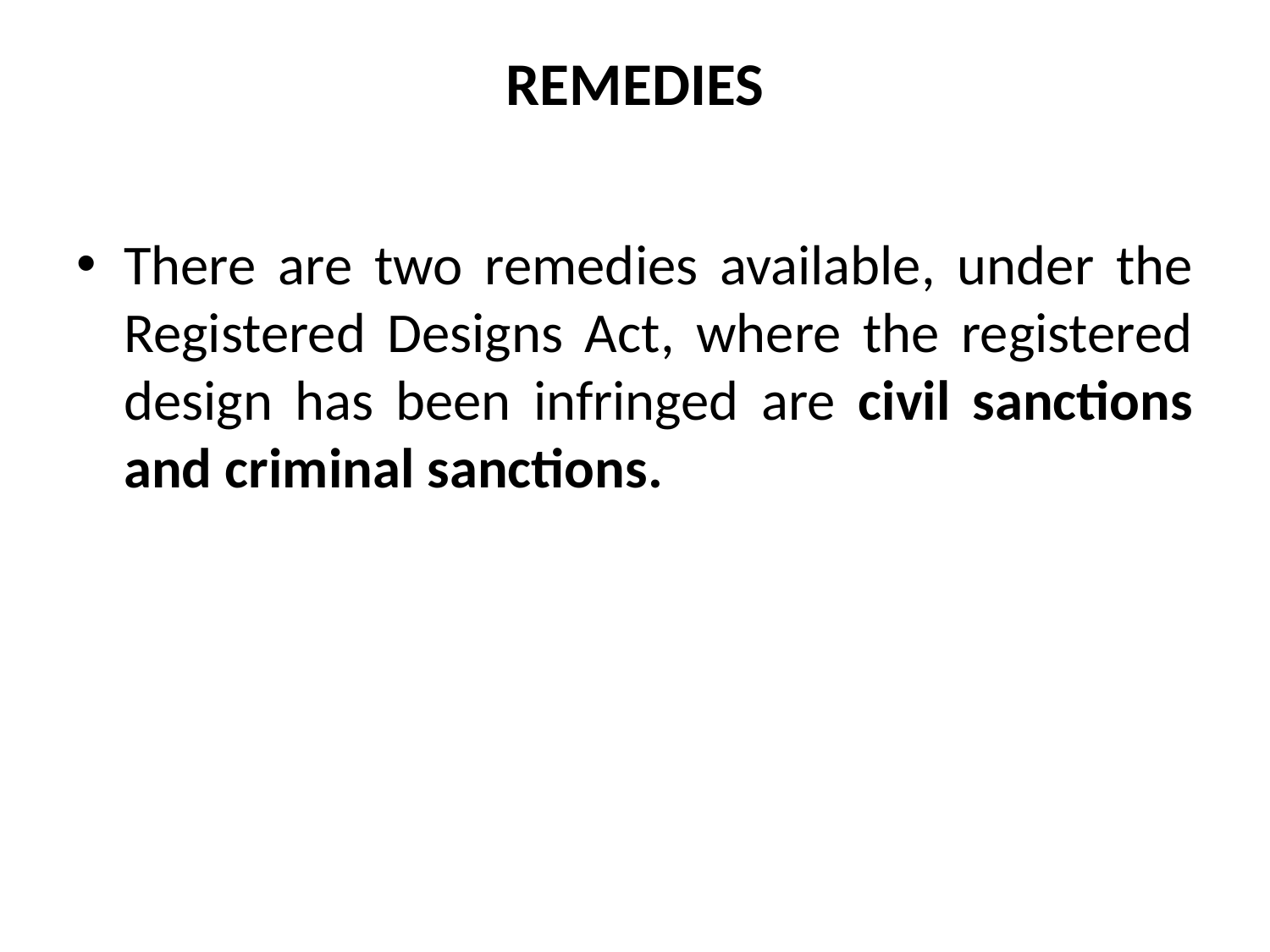

# REMEDIES
There are two remedies available, under the Registered Designs Act, where the registered design has been infringed are civil sanctions and criminal sanctions.